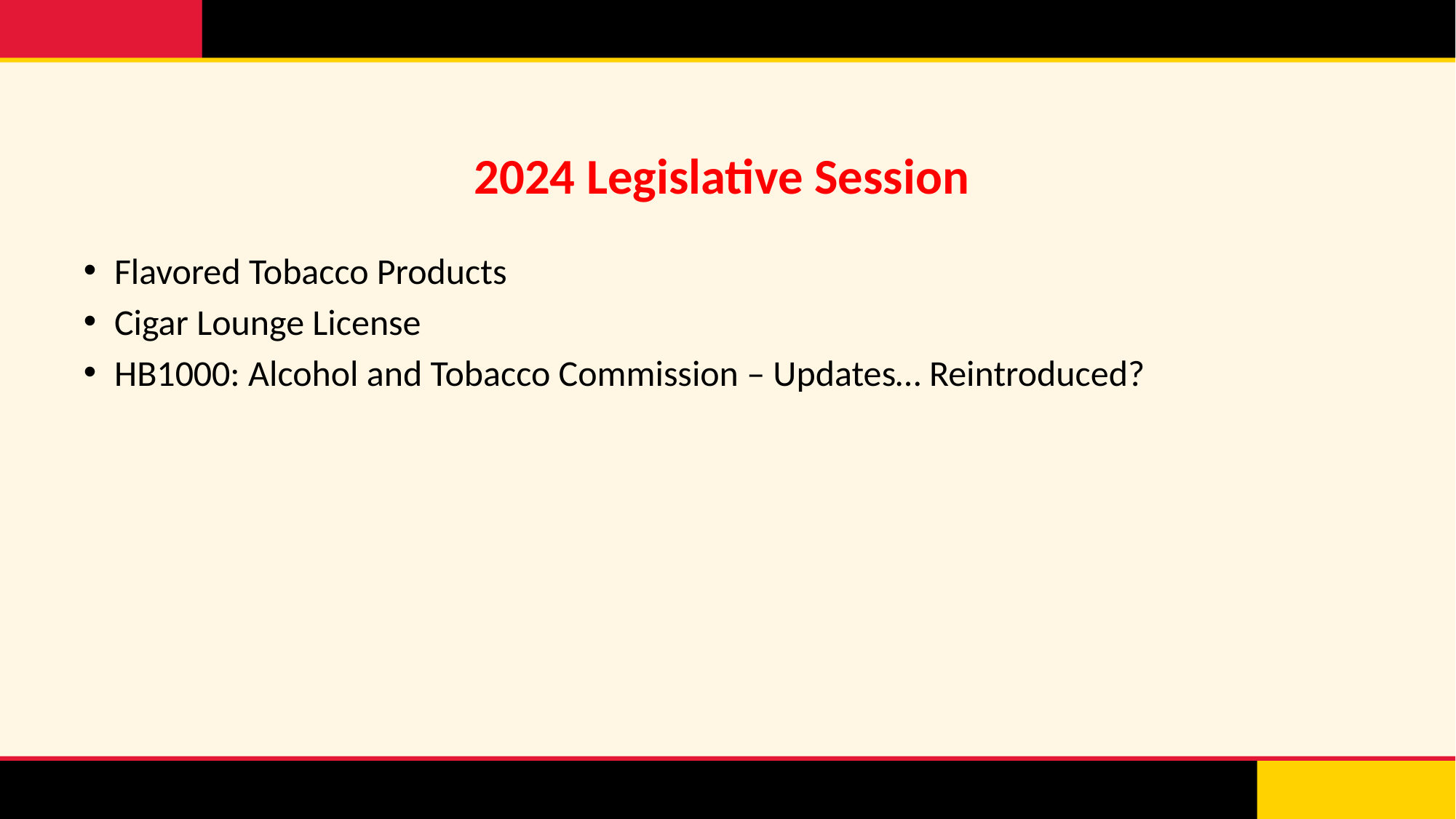

# 2024 Legislative Session
Flavored Tobacco Products
Cigar Lounge License
HB1000: Alcohol and Tobacco Commission – Updates… Reintroduced?